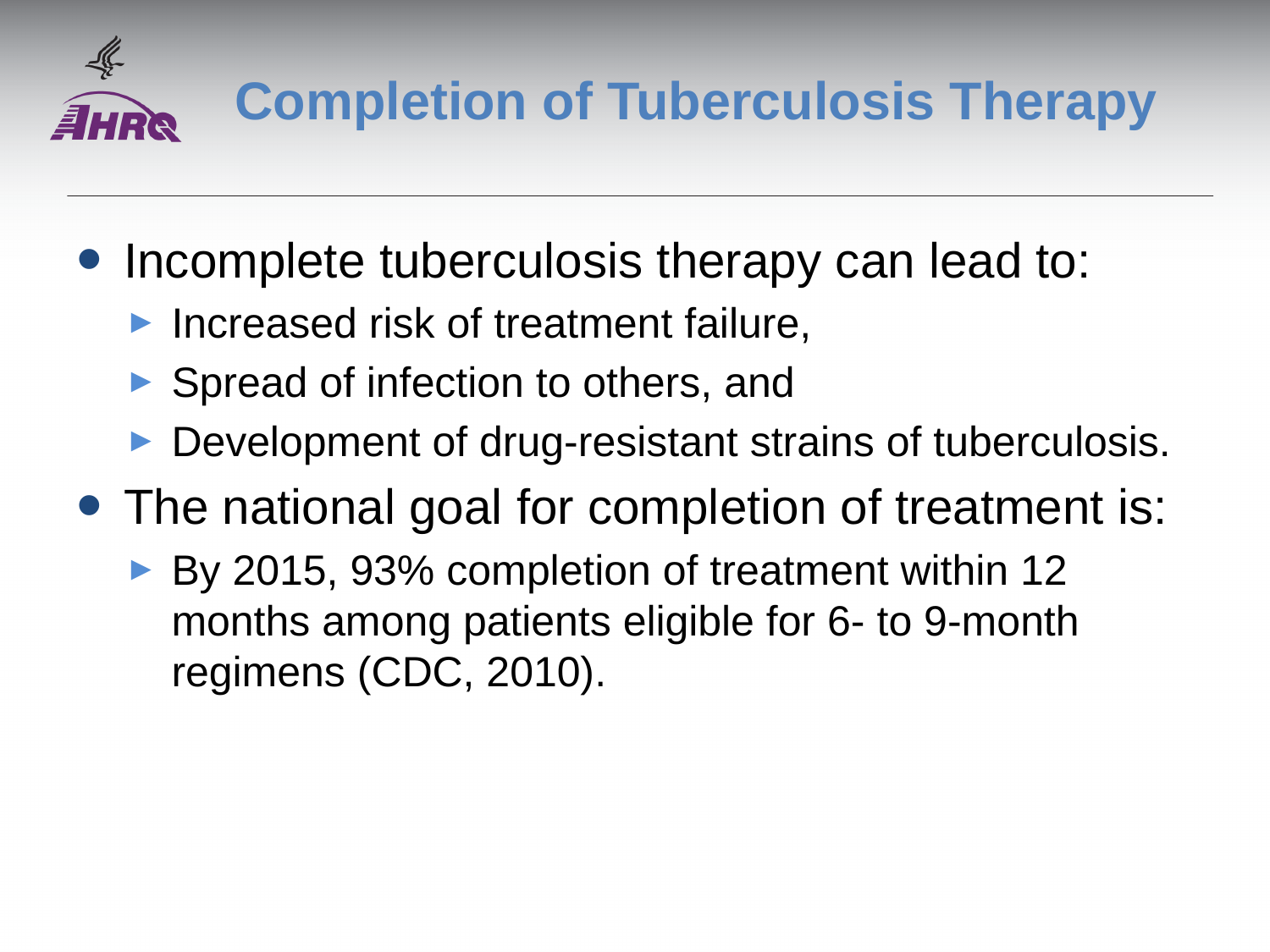

# Completion of Tuberculosis Therapy
Incomplete tuberculosis therapy can lead to:
Increased risk of treatment failure,
Spread of infection to others, and
Development of drug-resistant strains of tuberculosis.
The national goal for completion of treatment is:
By 2015, 93% completion of treatment within 12 months among patients eligible for 6- to 9-month regimens (CDC, 2010).